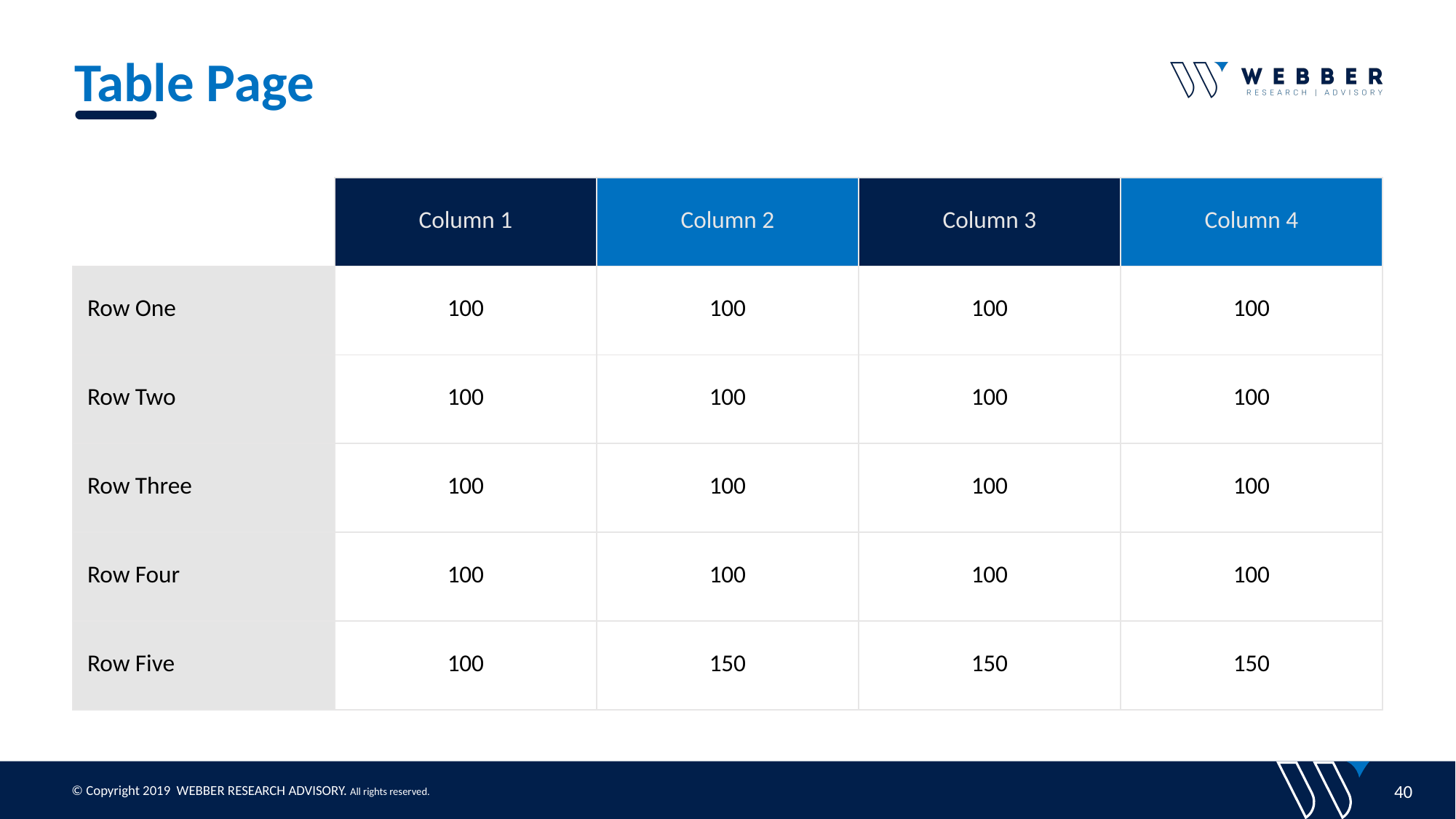

Table Page
|  | Column 1 | Column 2 | Column 3 | Column 4 |
| --- | --- | --- | --- | --- |
| Row One | 100 | 100 | 100 | 100 |
| Row Two | 100 | 100 | 100 | 100 |
| Row Three | 100 | 100 | 100 | 100 |
| Row Four | 100 | 100 | 100 | 100 |
| Row Five | 100 | 150 | 150 | 150 |